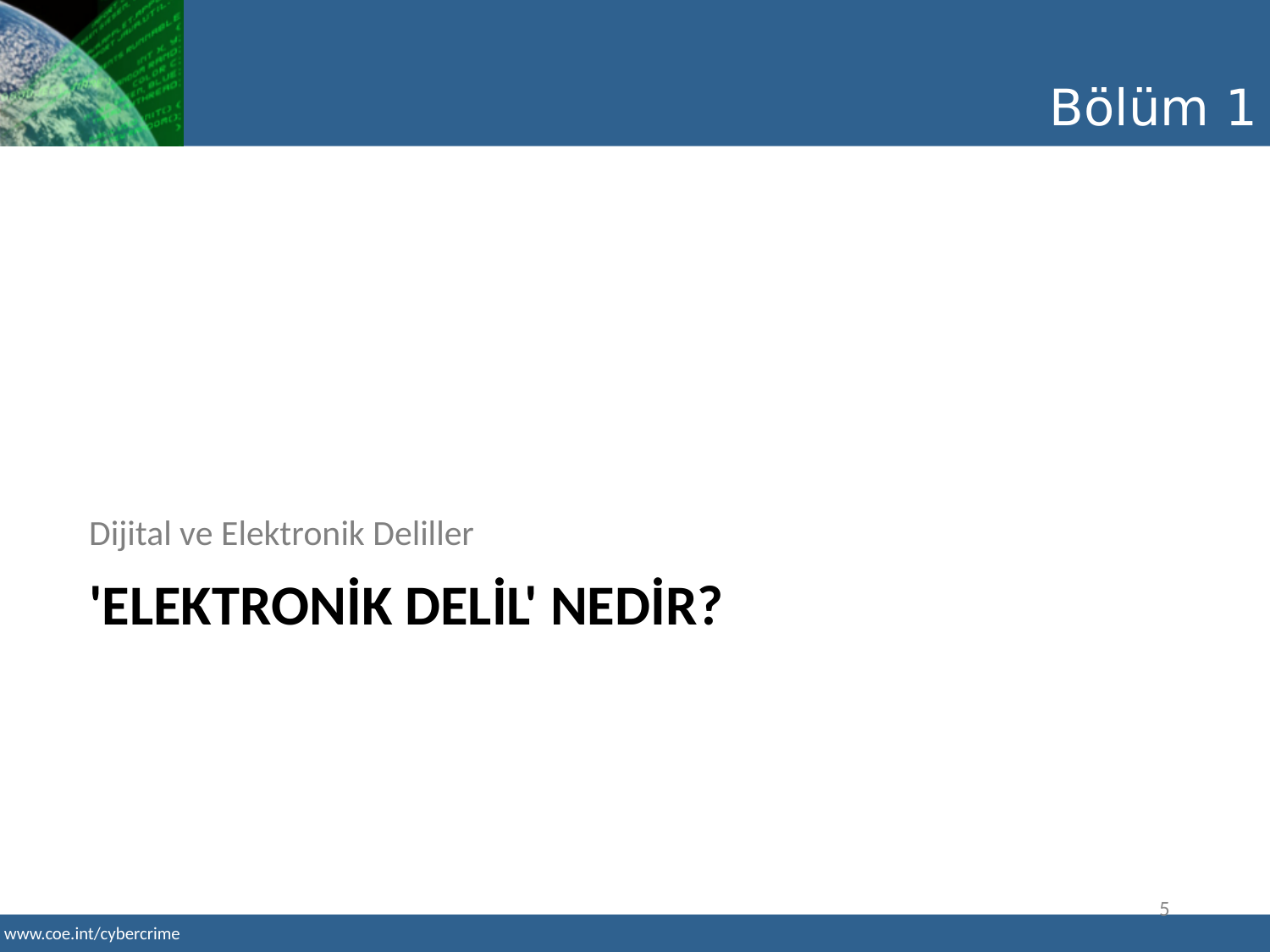

Bölüm 1

Dijital ve Elektronik Deliller

# 'Elektronİk delİl' nedİr?
5